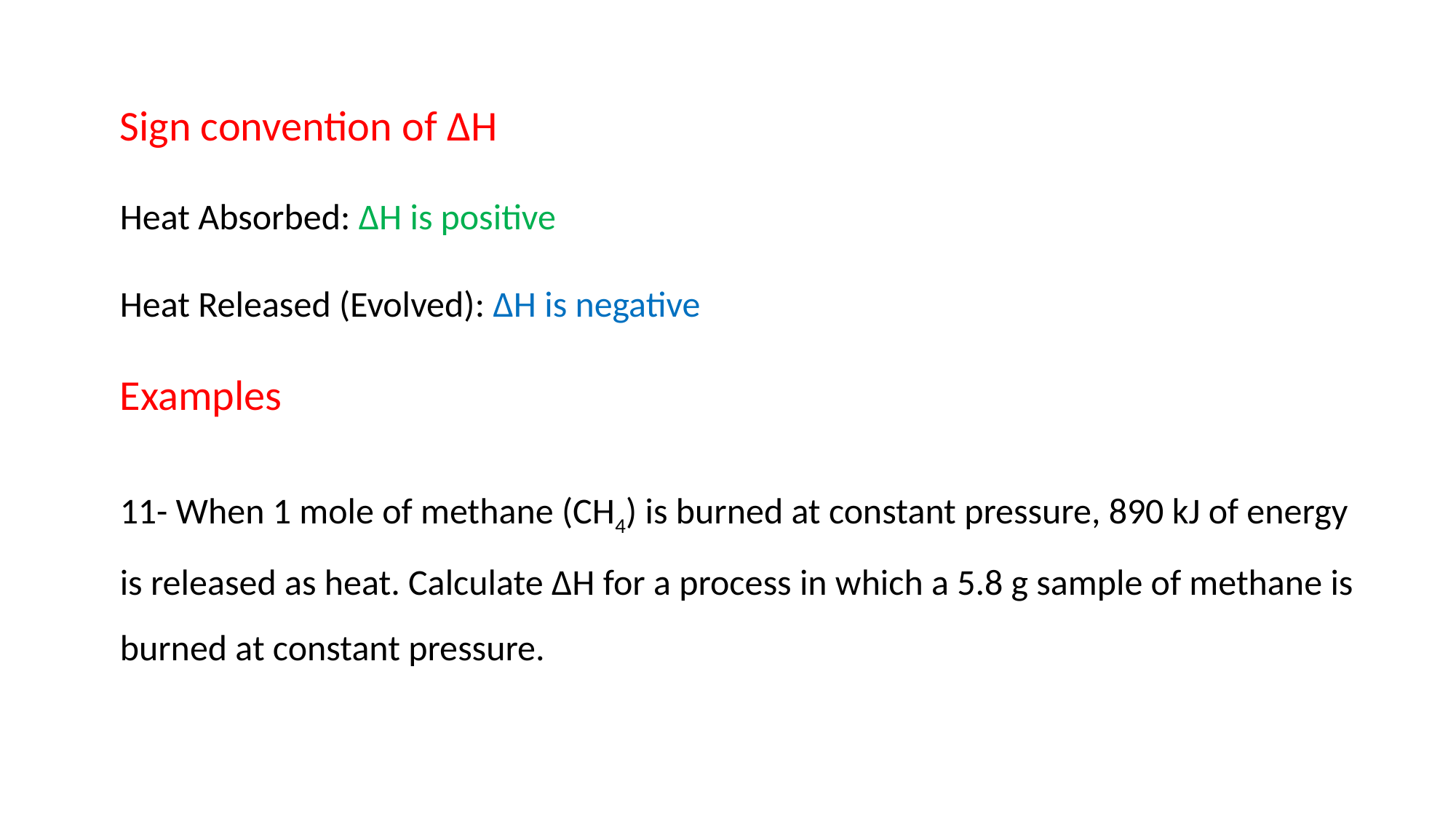

Sign convention of ∆H

Heat Absorbed: ∆H is positive

Heat Released (Evolved): ∆H is negative

Examples

11- When 1 mole of methane (CH4) is burned at constant pressure, 890 kJ of energy is released as heat. Calculate ΔH for a process in which a 5.8 g sample of methane is burned at constant pressure.